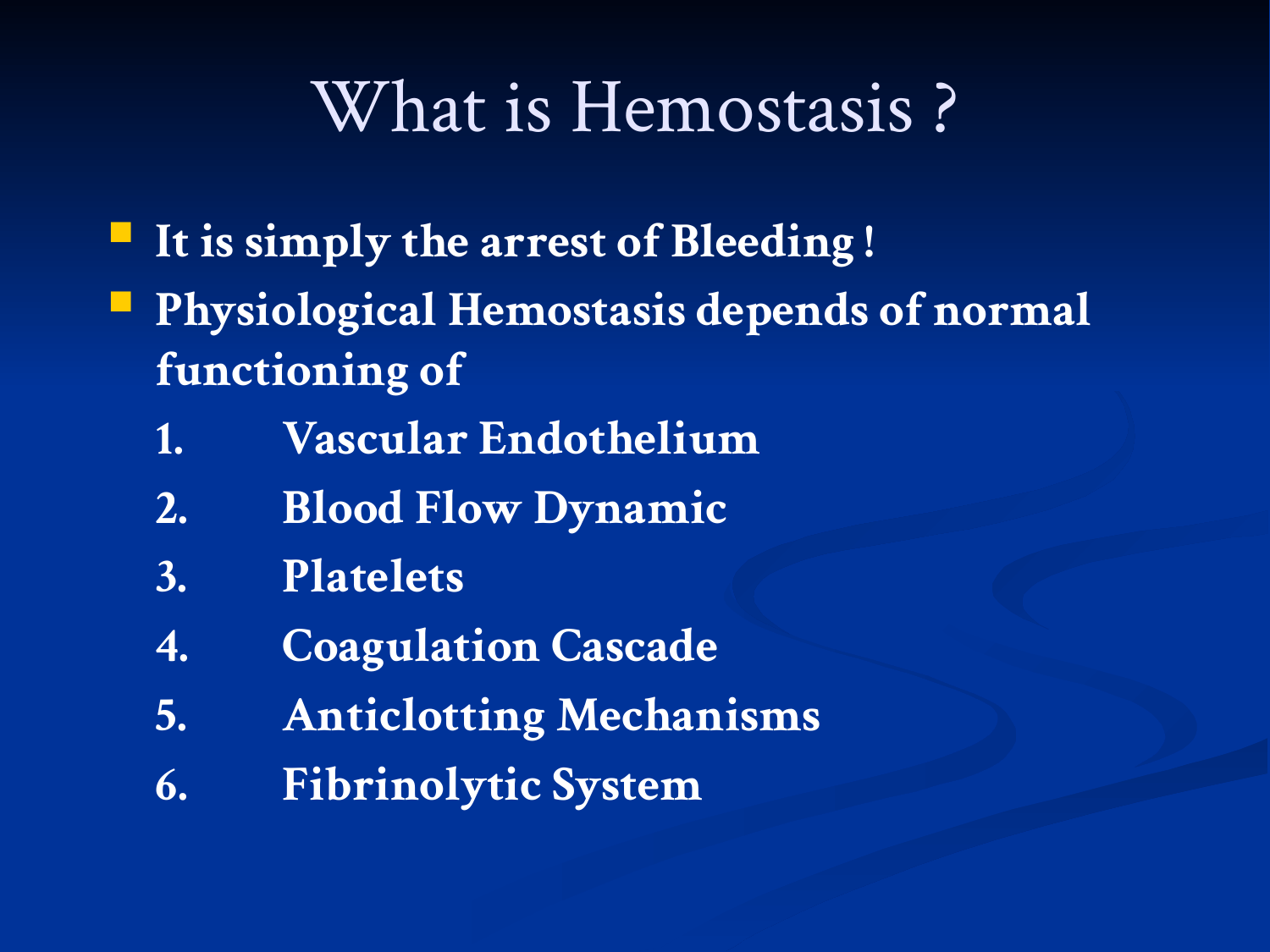

# What is Hemostasis ?
It is simply the arrest of Bleeding !
Physiological Hemostasis depends of normal functioning of
	1.	Vascular Endothelium
	2.	Blood Flow Dynamic
	3.	Platelets
	4.	Coagulation Cascade
	5.	Anticlotting Mechanisms
	6.	Fibrinolytic System